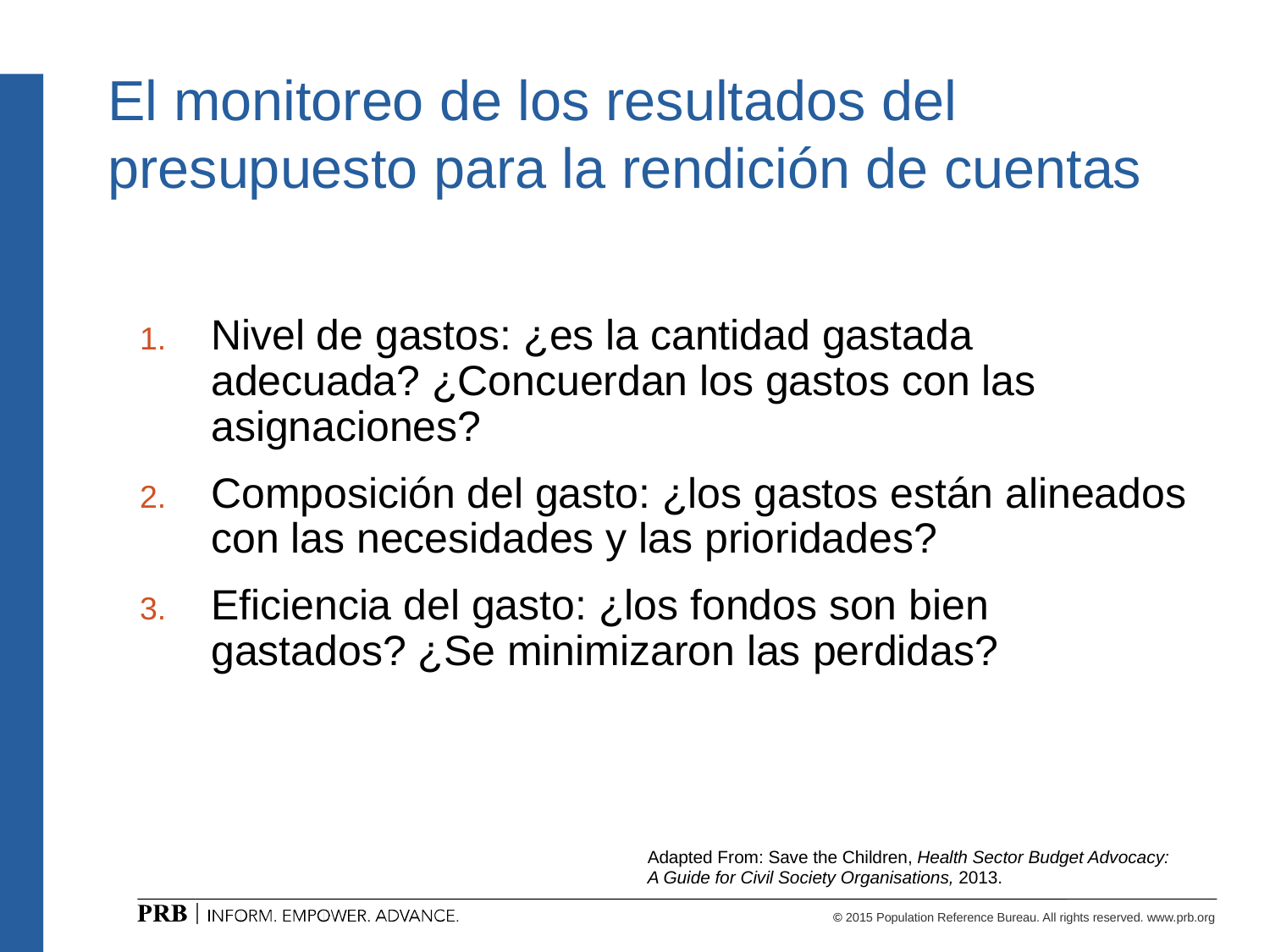

# El monitoreo de los resultados del presupuesto para la rendición de cuentas
Nivel de gastos: ¿es la cantidad gastada adecuada? ¿Concuerdan los gastos con las asignaciones?
Composición del gasto: ¿los gastos están alineados con las necesidades y las prioridades?
Eficiencia del gasto: ¿los fondos son bien gastados? ¿Se minimizaron las perdidas?

Adapted From: Save the Children, Health Sector Budget Advocacy: A Guide for Civil Society Organisations, 2013.